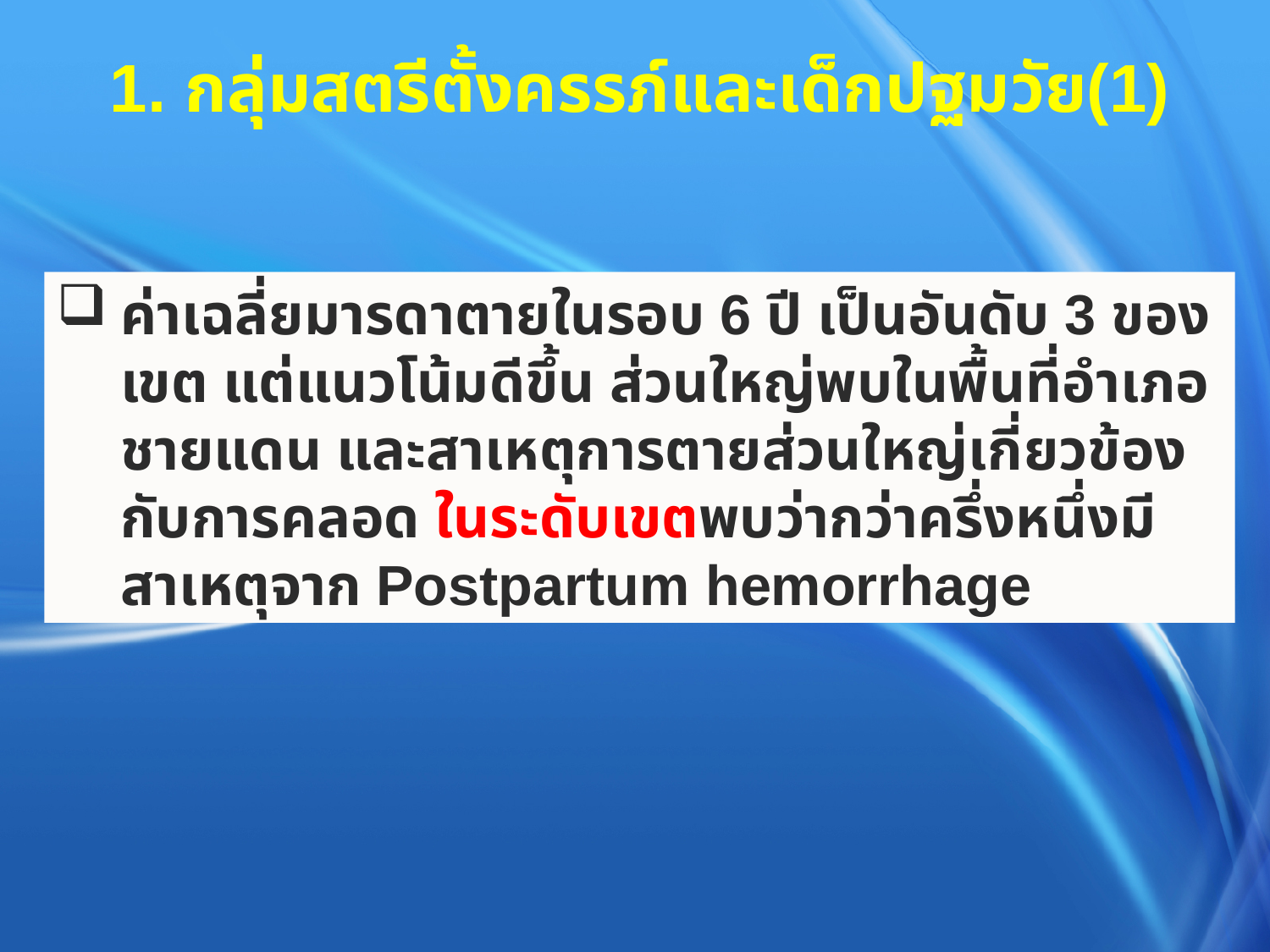

1. กลุ่มสตรีตั้งครรภ์และเด็กปฐมวัย(1)
ค่าเฉลี่ยมารดาตายในรอบ 6 ปี เป็นอันดับ 3 ของเขต แต่แนวโน้มดีขึ้น ส่วนใหญ่พบในพื้นที่อำเภอชายแดน และสาเหตุการตายส่วนใหญ่เกี่ยวข้องกับการคลอด ในระดับเขตพบว่ากว่าครึ่งหนึ่งมีสาเหตุจาก Postpartum hemorrhage